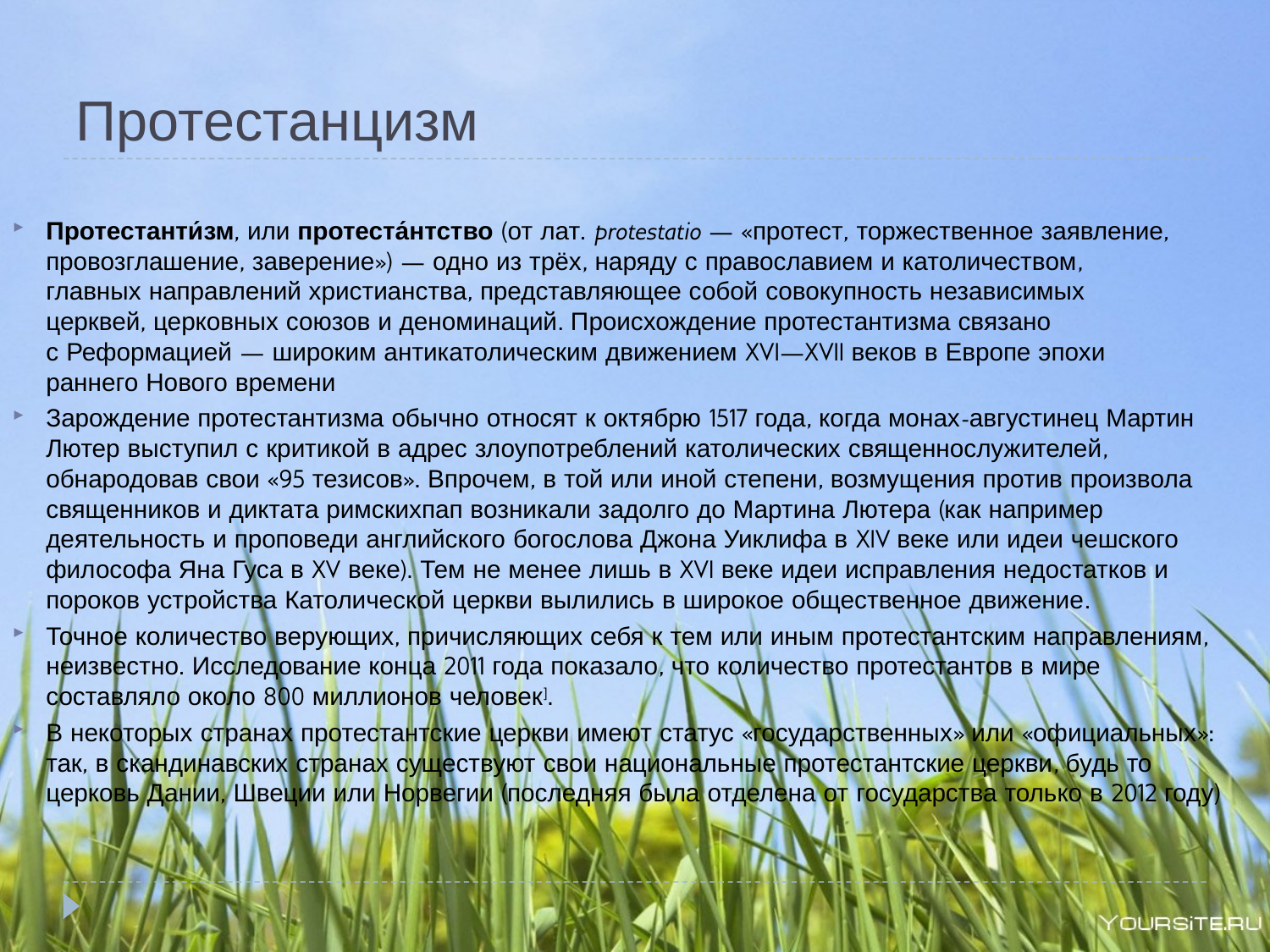

# Протестанцизм
Протестанти́зм, или протеста́нтство (от лат. protestatio — «протест, торжественное заявление, провозглашение, заверение») — одно из трёх, наряду с православием и католичеством, главных направлений христианства, представляющее собой совокупность независимых церквей, церковных союзов и деноминаций. Происхождение протестантизма связано с Реформацией — широким антикатолическим движением XVI—XVII веков в Европе эпохи раннего Нового времени
Зарождение протестантизма обычно относят к октябрю 1517 года, когда монах-августинец Мартин Лютер выступил с критикой в адрес злоупотреблений католических священнослужителей, обнародовав свои «95 тезисов». Впрочем, в той или иной степени, возмущения против произвола священников и диктата римскихпап возникали задолго до Мартина Лютера (как например деятельность и проповеди английского богослова Джона Уиклифа в XIV веке или идеи чешского философа Яна Гуса в XV веке). Тем не менее лишь в XVI веке идеи исправления недостатков и пороков устройства Католической церкви вылились в широкое общественное движение.
Точное количество верующих, причисляющих себя к тем или иным протестантским направлениям, неизвестно. Исследование конца 2011 года показало, что количество протестантов в мире составляло около 800 миллионов человек].
В некоторых странах протестантские церкви имеют статус «государственных» или «официальных»: так, в скандинавских странах существуют свои национальные протестантские церкви, будь то церковь Дании, Швеции или Норвегии (последняя была отделена от государства только в 2012 году)